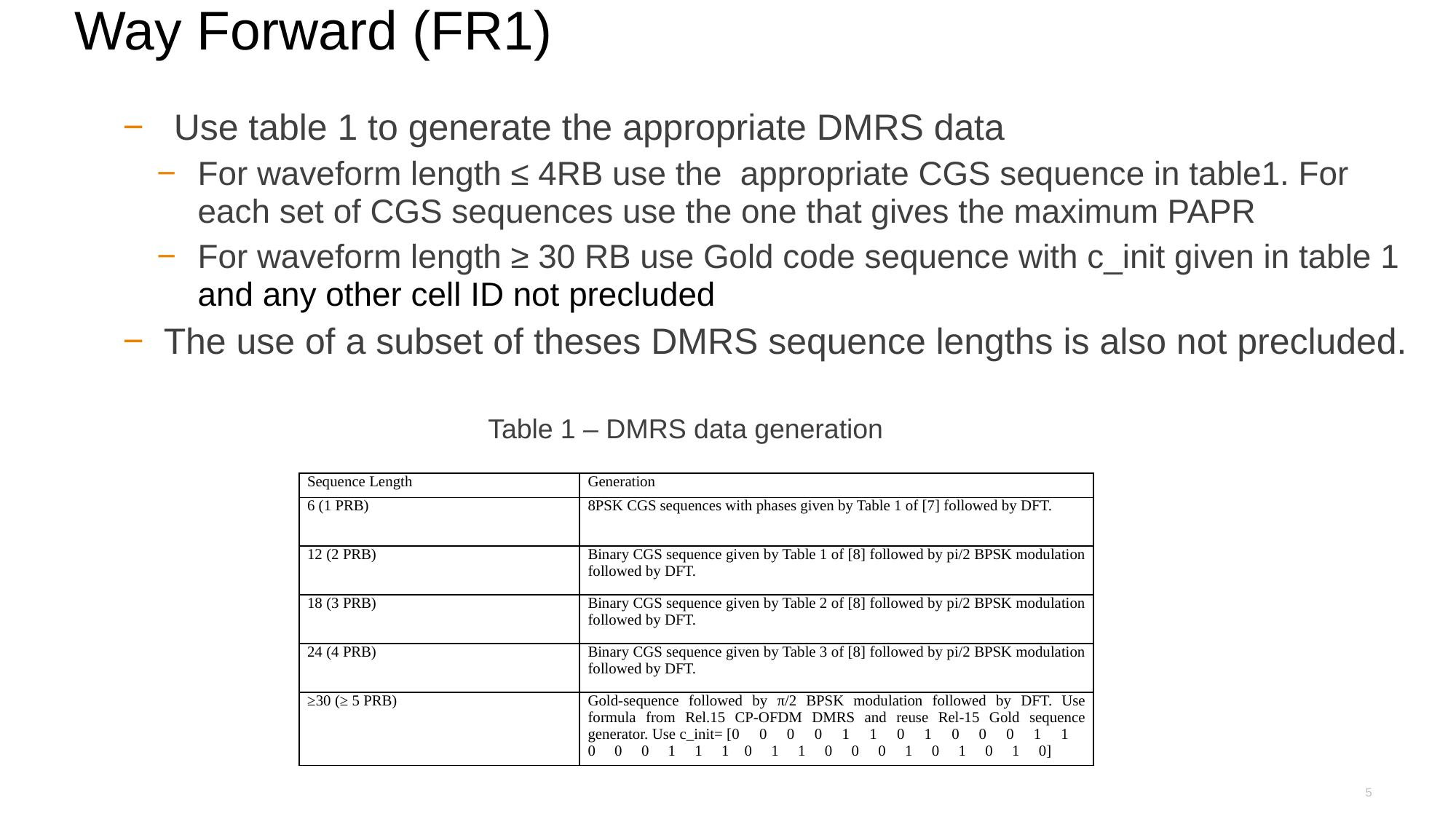

# Way Forward (FR1)
 Use table 1 to generate the appropriate DMRS data
For waveform length ≤ 4RB use the  appropriate CGS sequence in table1. For each set of CGS sequences use the one that gives the maximum PAPR
For waveform length ≥ 30 RB use Gold code sequence with c_init given in table 1 and any other cell ID not precluded
The use of a subset of theses DMRS sequence lengths is also not precluded.

Table 1 – DMRS data generation
| Sequence Length | Generation |
| --- | --- |
| 6 (1 PRB) | 8PSK CGS sequences with phases given by Table 1 of [7] followed by DFT. |
| 12 (2 PRB) | Binary CGS sequence given by Table 1 of [8] followed by pi/2 BPSK modulation followed by DFT. |
| 18 (3 PRB) | Binary CGS sequence given by Table 2 of [8] followed by pi/2 BPSK modulation followed by DFT. |
| 24 (4 PRB) | Binary CGS sequence given by Table 3 of [8] followed by pi/2 BPSK modulation followed by DFT. |
| ≥30 (≥ 5 PRB) | Gold-sequence followed by π/2 BPSK modulation followed by DFT. Use formula from Rel.15 CP-OFDM DMRS and reuse Rel-15 Gold sequence generator. Use c\_init= [0 0 0 0 1 1 0 1 0 0 0 1 1 0 0 0 1 1 1 0 1 1 0 0 0 1 0 1 0 1 0] |